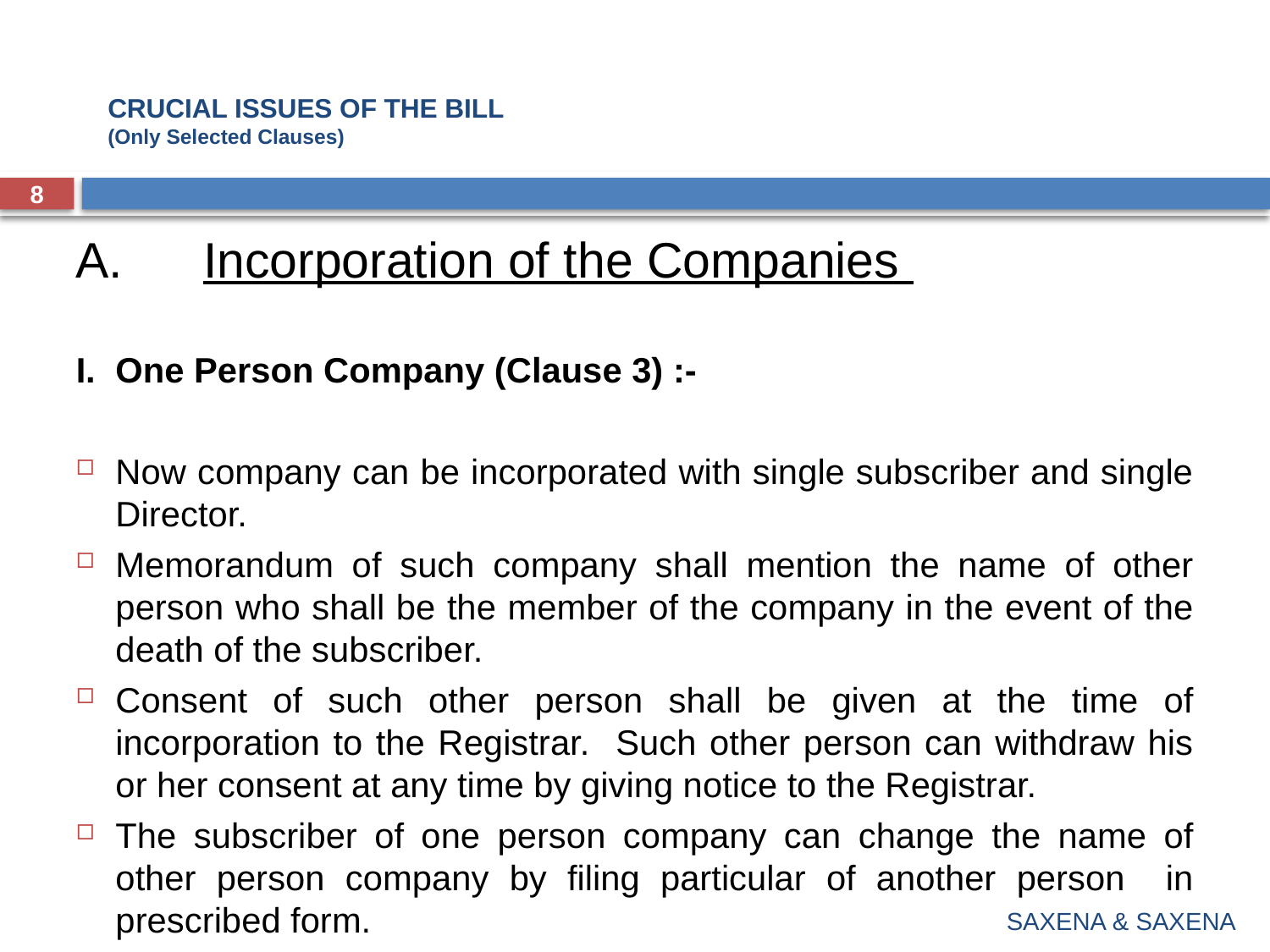

# CRUCIAL ISSUES OF THE BILL (Only Selected Clauses)
8
A.	Incorporation of the Companies

I.	One Person Company (Clause 3) :-

Now company can be incorporated with single subscriber and single Director.
Memorandum of such company shall mention the name of other person who shall be the member of the company in the event of the death of the subscriber.
Consent of such other person shall be given at the time of incorporation to the Registrar.  Such other person can withdraw his or her consent at any time by giving notice to the Registrar.
The subscriber of one person company can change the name of other person company by filing particular of another person  in prescribed form.

SAXENA & SAXENA